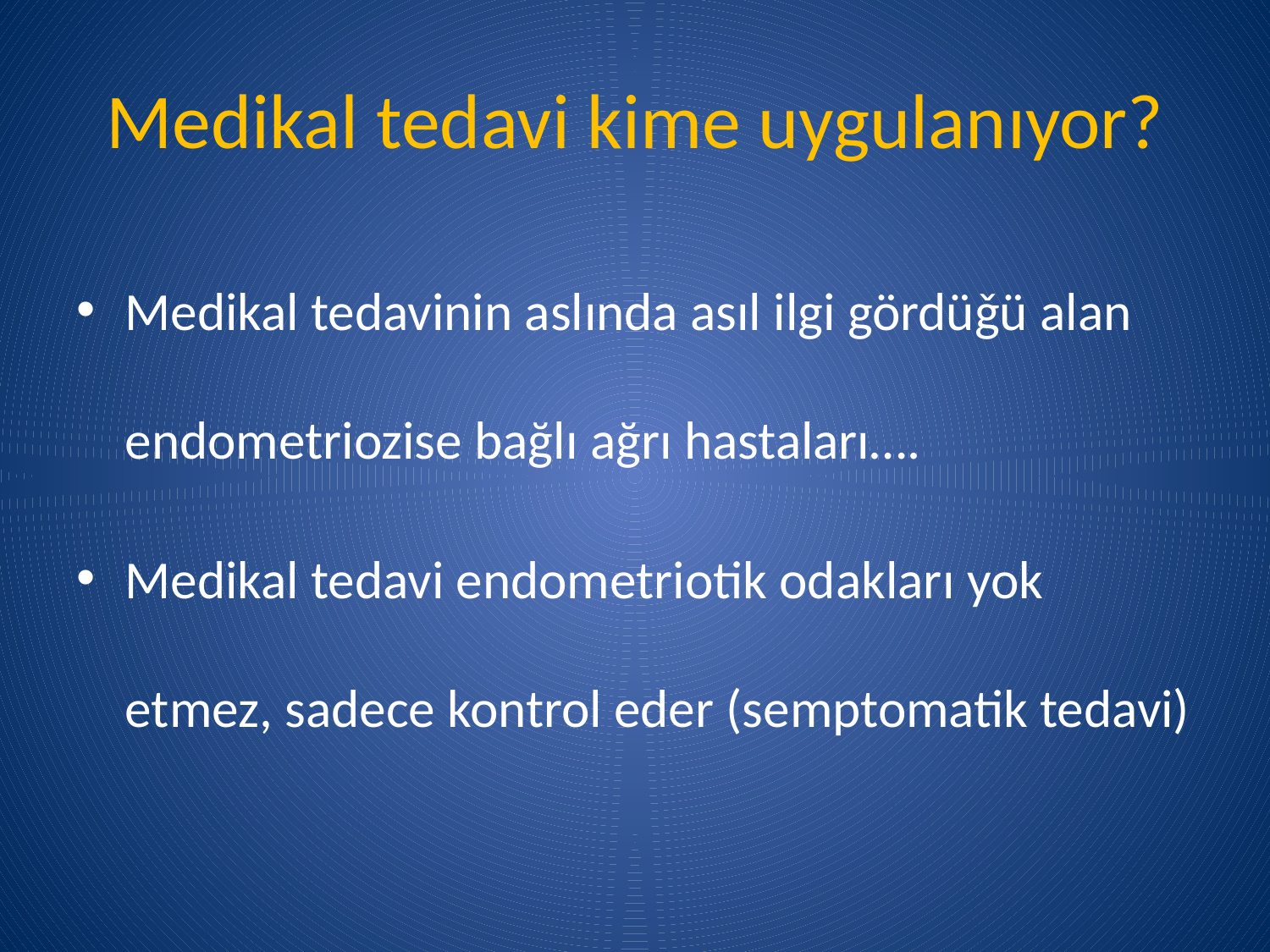

# Medikal tedavi kime uygulanıyor?
Medikal tedavinin aslında asıl ilgi gördüǧü alan endometriozise bağlı ağrı hastaları….
Medikal tedavi endometriotik odakları yok etmez, sadece kontrol eder (semptomatik tedavi)